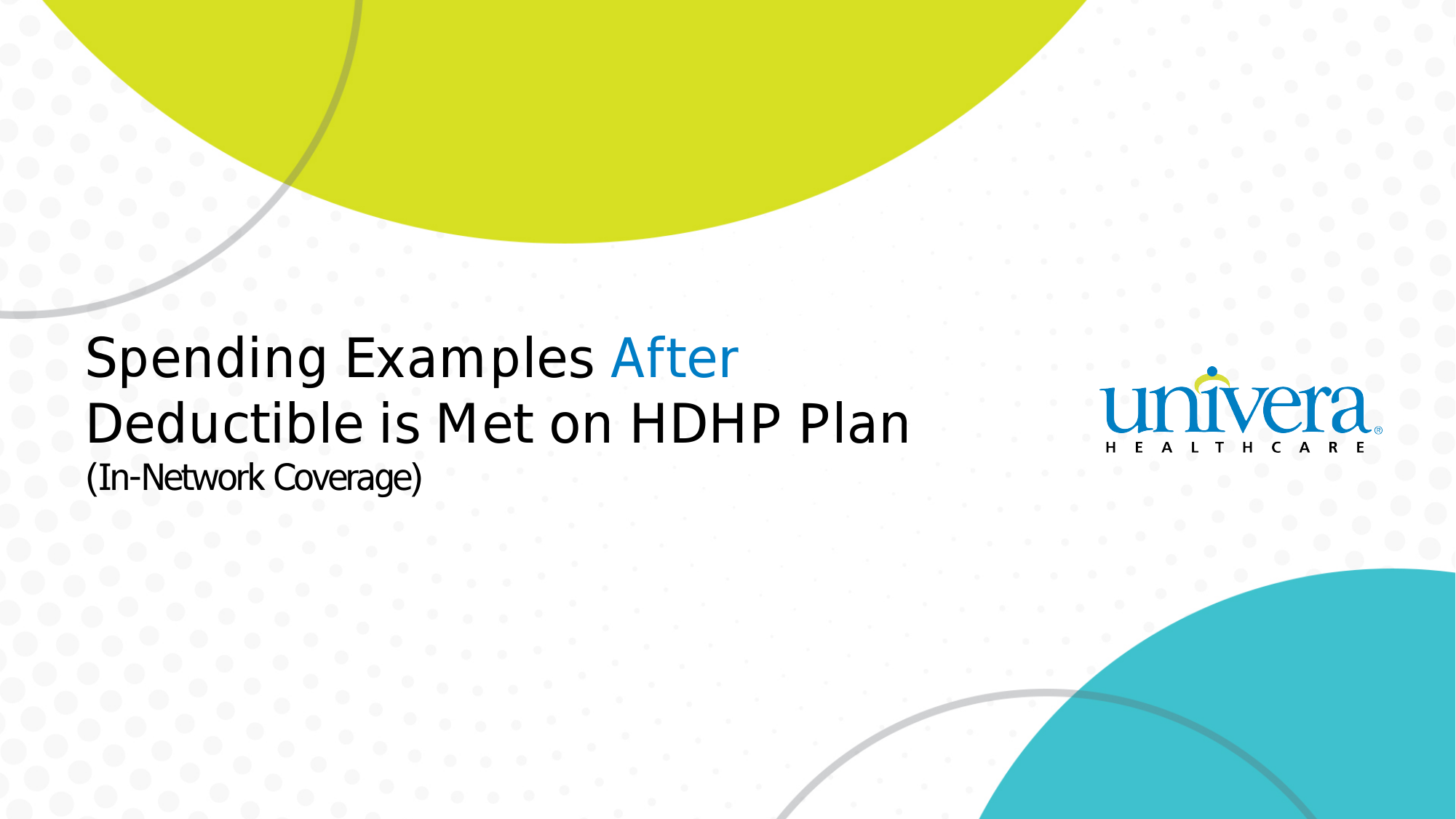

# Spending Examples After Deductible is Met on HDHP Plan (In-Network Coverage)